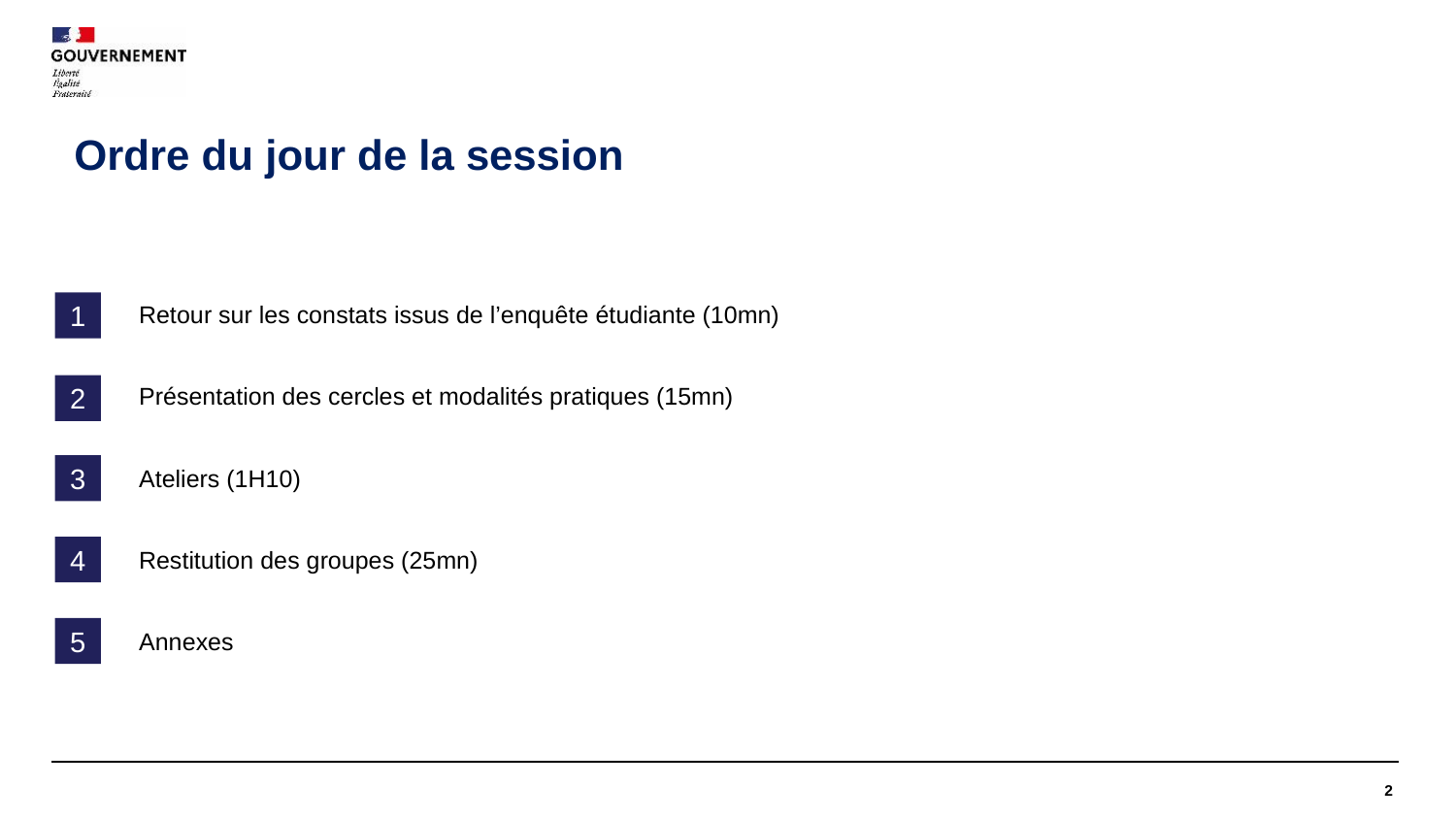

# Ordre du jour de la session
1
Retour sur les constats issus de l’enquête étudiante (10mn)
Présentation des cercles et modalités pratiques (15mn)
Ateliers (1H10)
Restitution des groupes (25mn)
Annexes
2
3
4
5
2